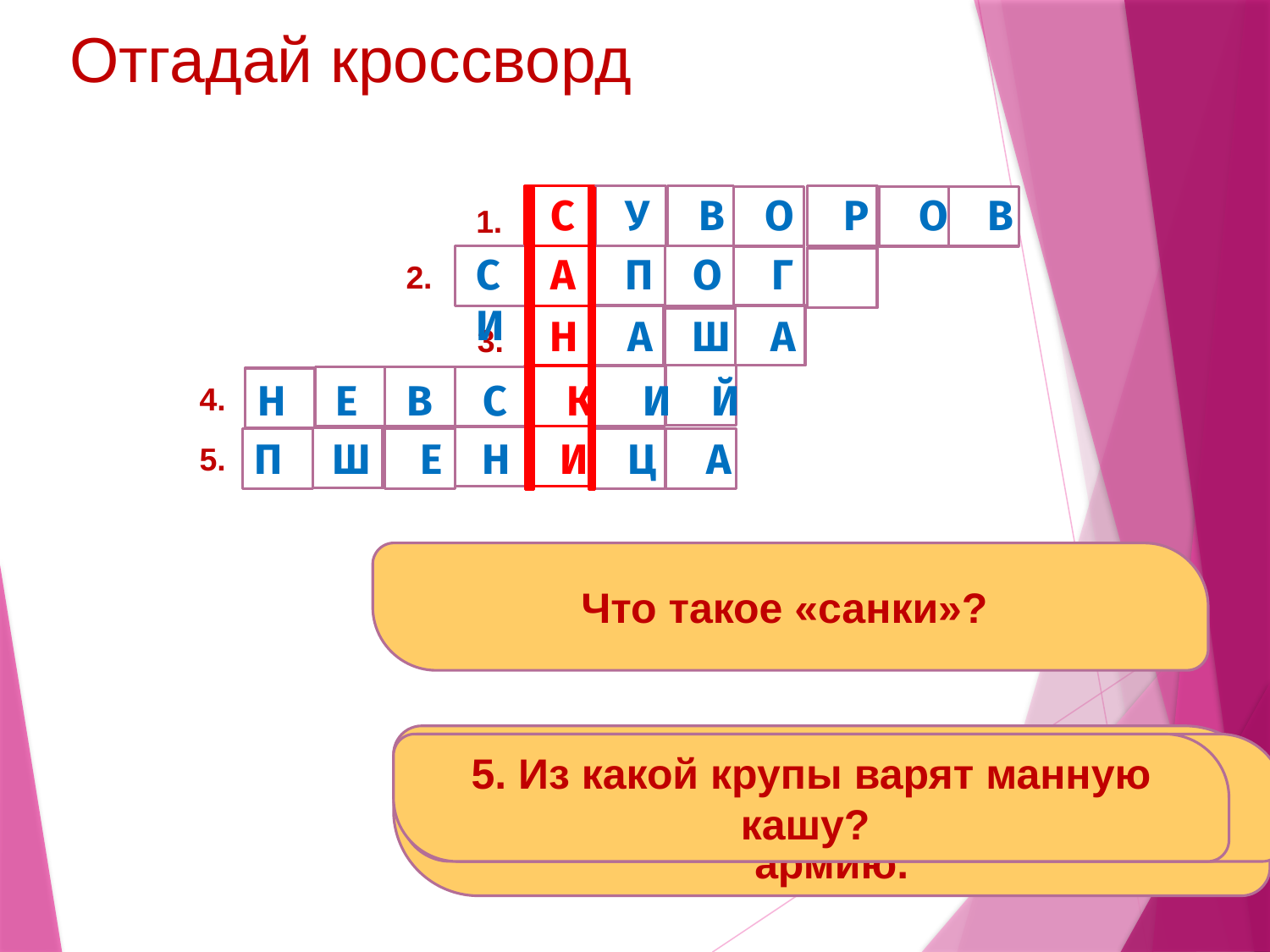

# Отгадай кроссворд
 С     У     В    О     Р     О    В

м
м
м
м
м

1.
С     А     П    О     Г     И

м

м
2.
 Н     А    Ш    А

3.

Н     Е     В     С      К     И    Й

4.
П     Ш     Е    Н     И    Ц     А

5.
Что такое «санки»?
1. Этот полководец смешал несколько видов крупы и накормил армию.
5. Из какой крупы варят манную кашу?
4.Он дважды кашу чинил, то есть устраивал свадьбу в двух городах.
3. Продолжи:
«Каша- кормилица …….»?
2. Какая обувь «просит каши»?